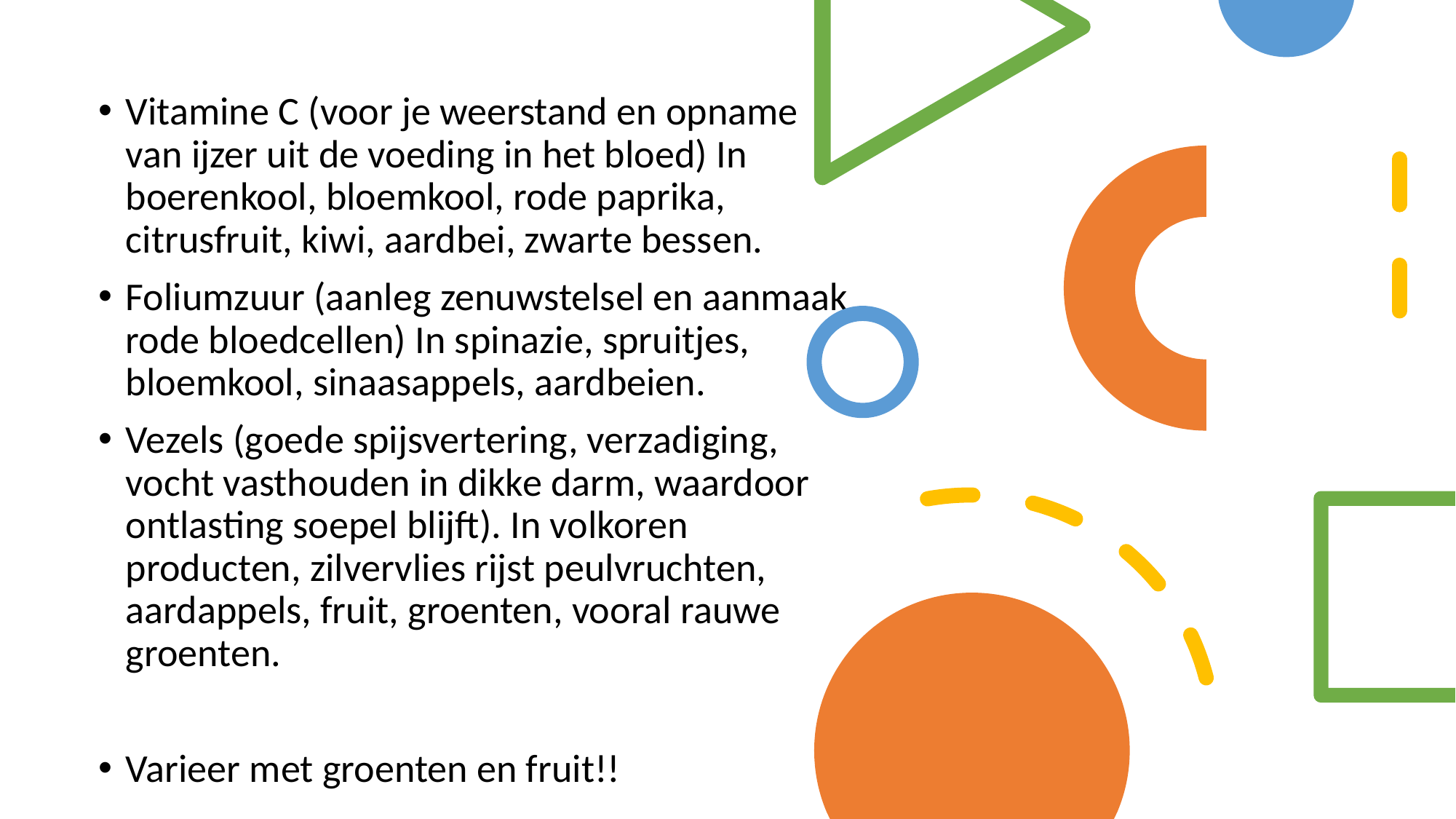

Vitamine C (voor je weerstand en opname van ijzer uit de voeding in het bloed) In boerenkool, bloemkool, rode paprika, citrusfruit, kiwi, aardbei, zwarte bessen.
Foliumzuur (aanleg zenuwstelsel en aanmaak rode bloedcellen) In spinazie, spruitjes, bloemkool, sinaasappels, aardbeien.
Vezels (goede spijsvertering, verzadiging, vocht vasthouden in dikke darm, waardoor ontlasting soepel blijft). In volkoren producten, zilvervlies rijst peulvruchten, aardappels, fruit, groenten, vooral rauwe groenten.

Varieer met groenten en fruit!!